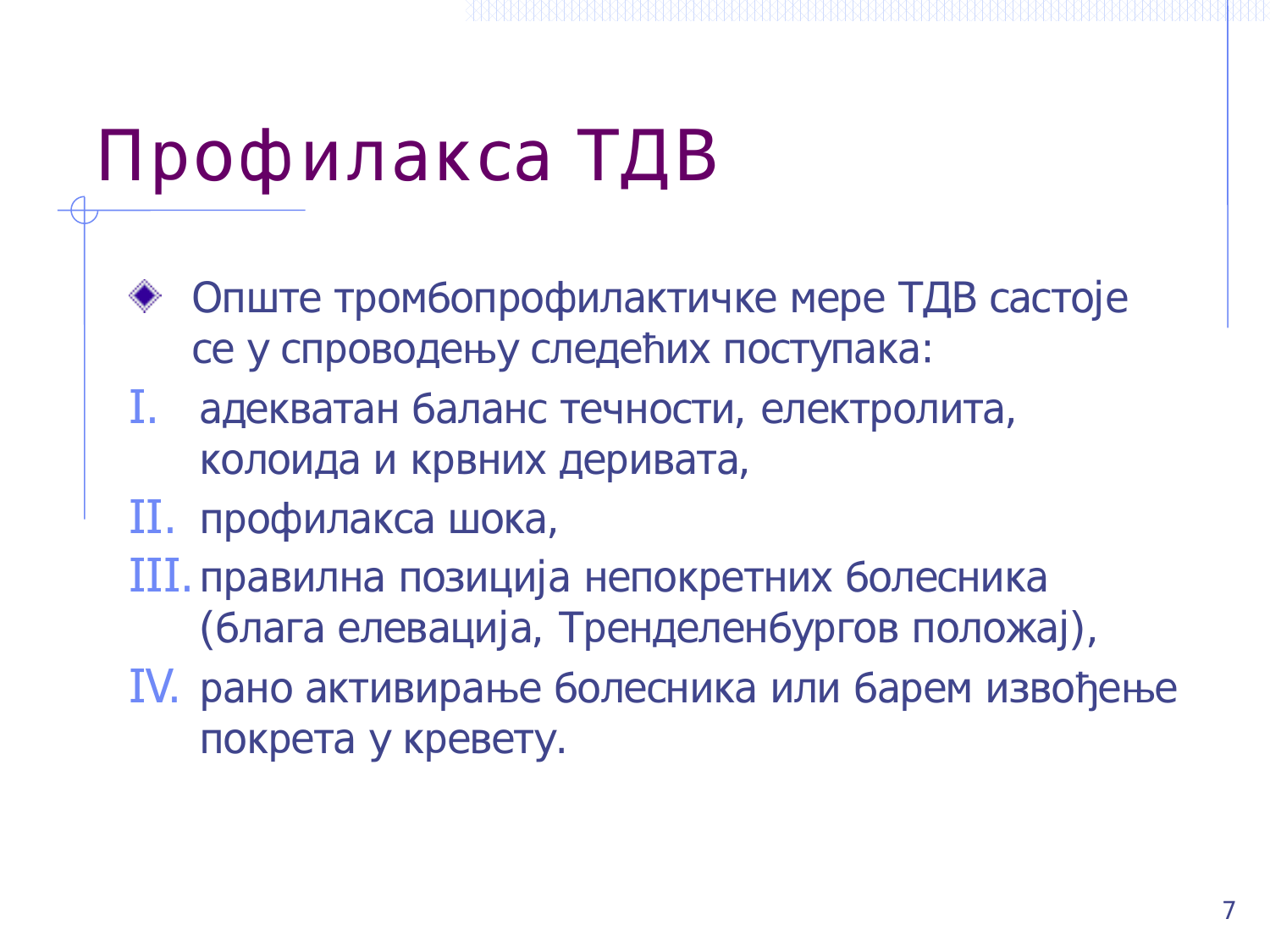

# Профилакса ТДВ
Опште тромбопрофилактичке мере ТДВ састоје се у спроводењу следећих поступака:
адекватан баланс течности, електролита, колоида и крвних деривата,
профилакса шока,
правилна позиција непокретних болесника (блага елевација, Тренделенбургов положај),
рано активирање болесника или барем извођење покрета у кревету.
7